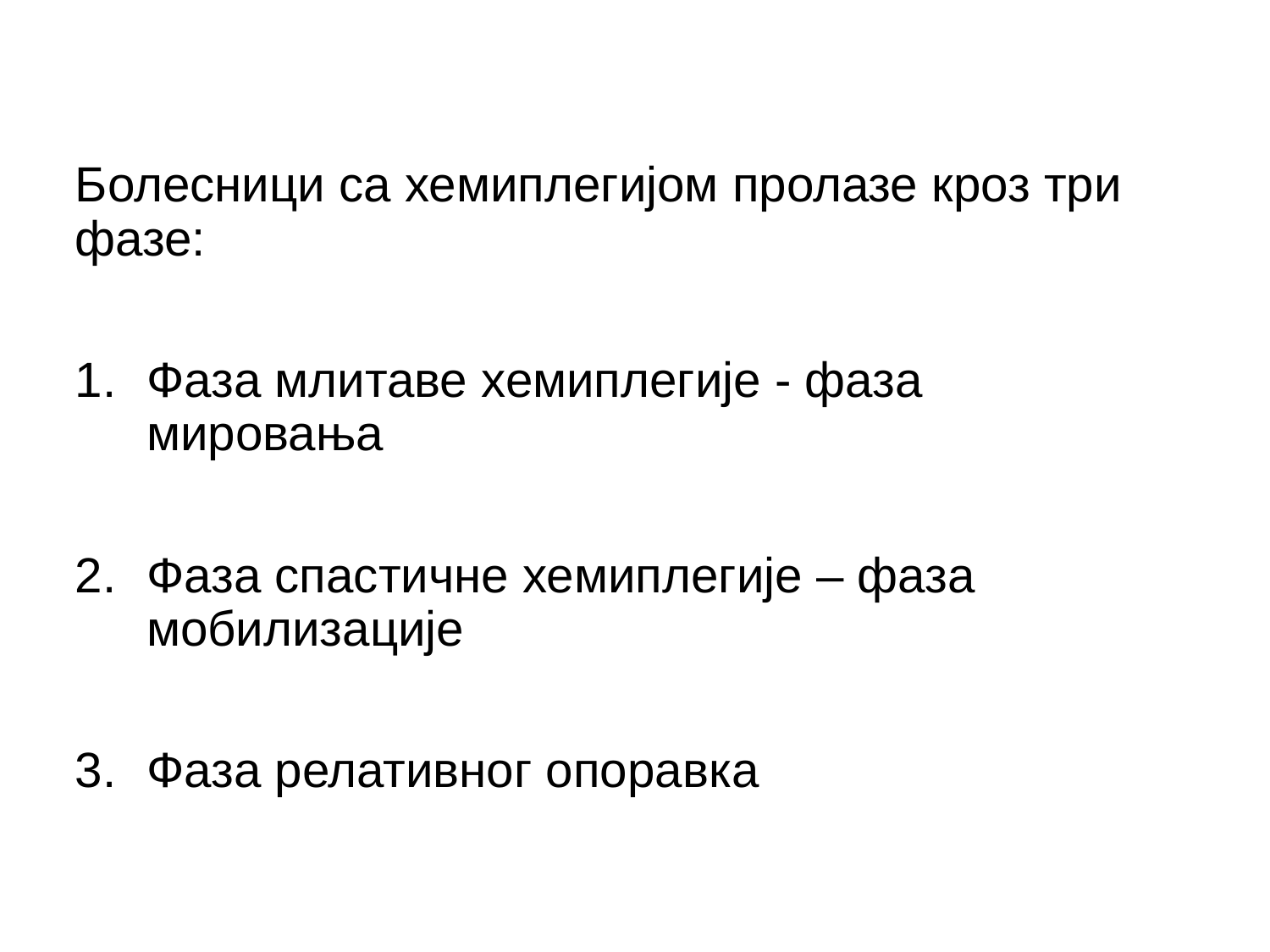

Болесници са хемиплегијом пролазе кроз три фазе:

Фаза млитаве хемиплегије - фаза мировања

Фаза спастичне хемиплегије – фаза мобилизације

Фаза релативног опоравка